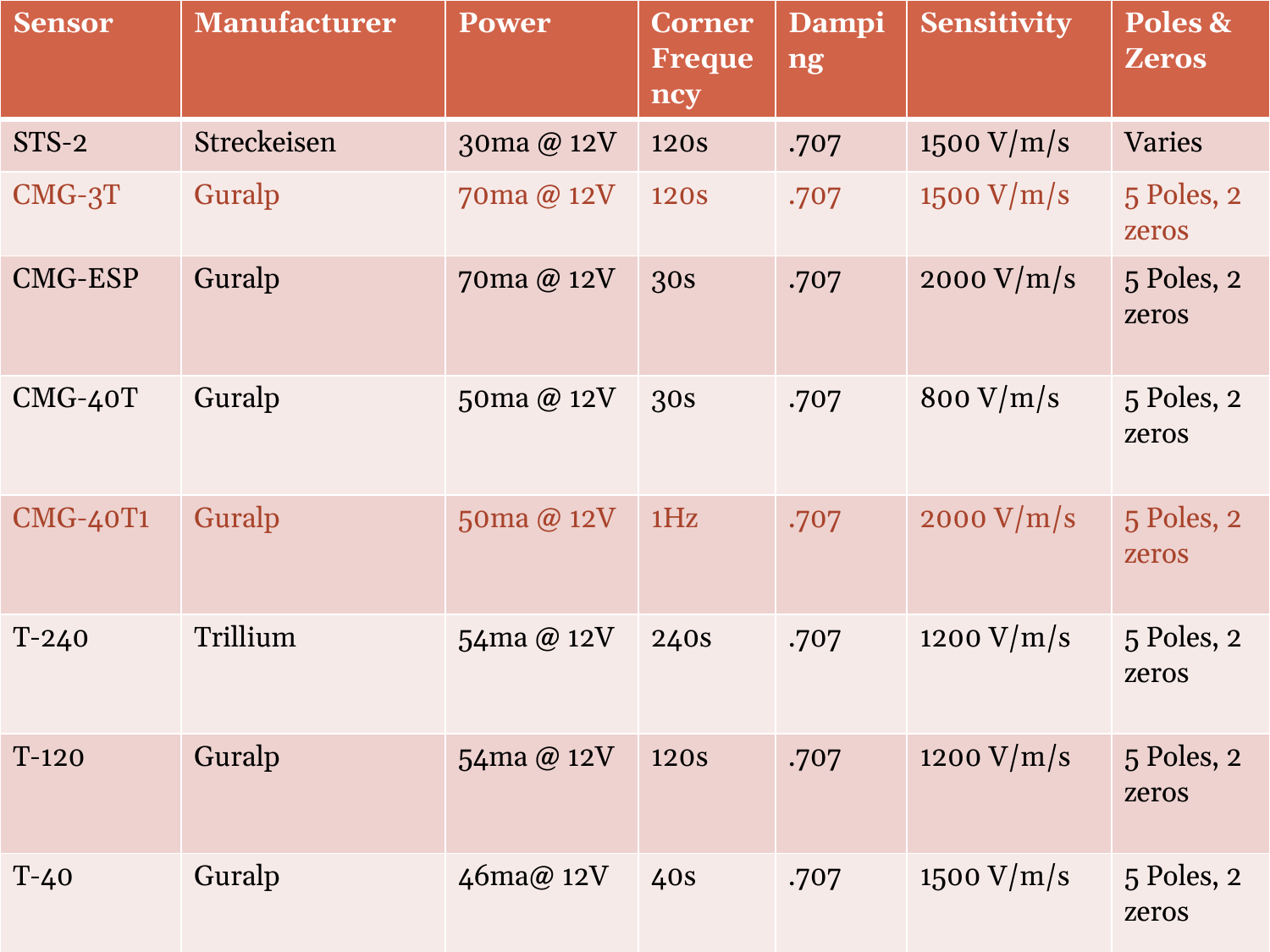

| Sensor | Manufacturer | Power | Corner Frequency | Damping | Sensitivity | Poles & Zeros |
| --- | --- | --- | --- | --- | --- | --- |
| STS-2 | Streckeisen | 30ma @ 12V | 120s | .707 | 1500 V/m/s | Varies |
| CMG-3T | Guralp | 70ma @ 12V | 120s | .707 | 1500 V/m/s | 5 Poles, 2 zeros |
| CMG-ESP | Guralp | 70ma @ 12V | 30s | .707 | 2000 V/m/s | 5 Poles, 2 zeros |
| CMG-40T | Guralp | 50ma @ 12V | 30s | .707 | 800 V/m/s | 5 Poles, 2 zeros |
| CMG-40T1 | Guralp | 50ma @ 12V | 1Hz | .707 | 2000 V/m/s | 5 Poles, 2 zeros |
| T-240 | Trillium | 54ma @ 12V | 240s | .707 | 1200 V/m/s | 5 Poles, 2 zeros |
| T-120 | Guralp | 54ma @ 12V | 120s | .707 | 1200 V/m/s | 5 Poles, 2 zeros |
| T-40 | Guralp | 46ma@ 12V | 40s | .707 | 1500 V/m/s | 5 Poles, 2 zeros |
# Passive Source Sensors